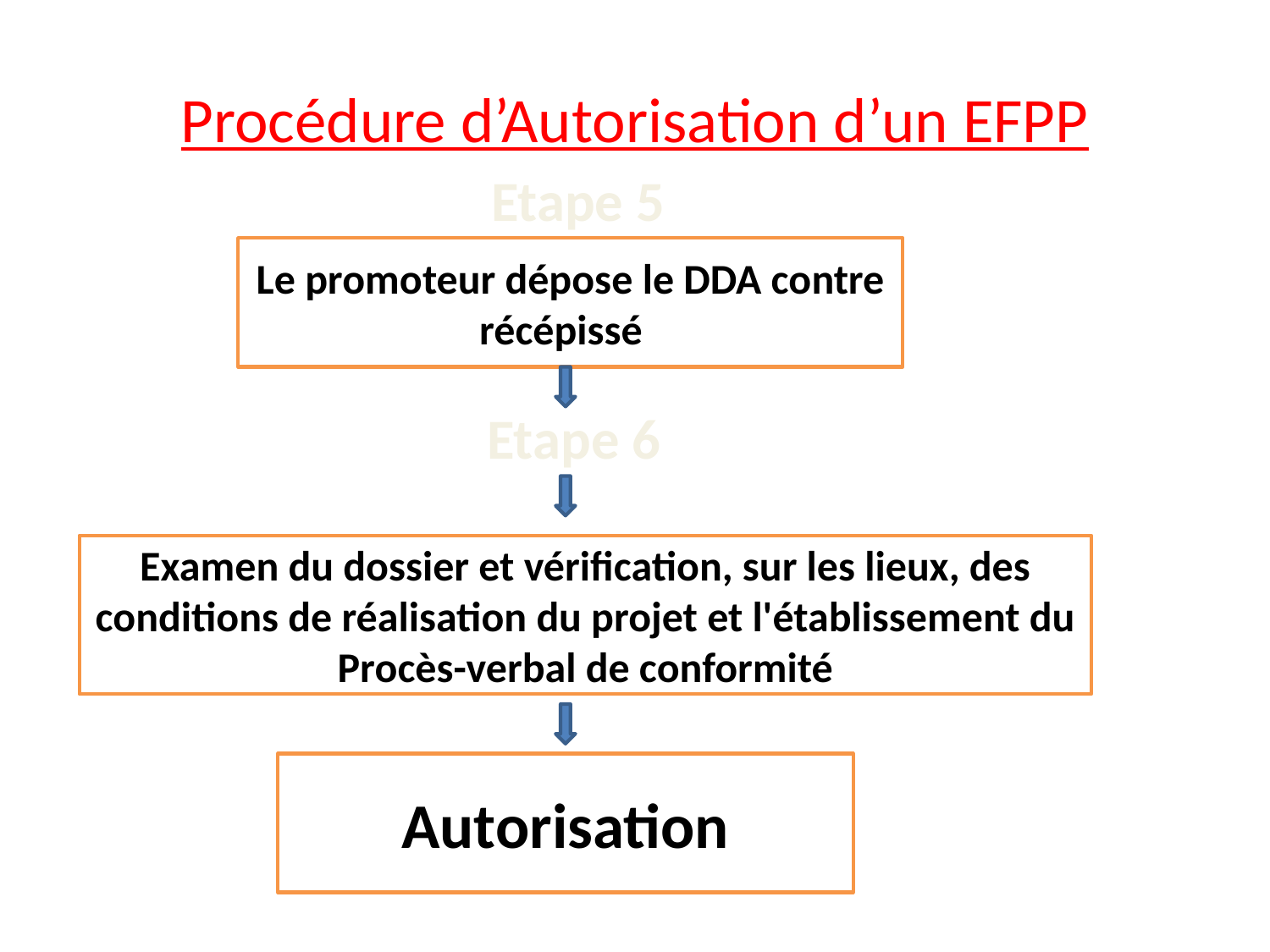

# Procédure d’Autorisation d’un EFPP
                                     Etape 5

Le promoteur dépose le DDA contre récépissé

   Etape 6

Examen du dossier et vérification, sur les lieux, des
conditions de réalisation du projet et l'établissement du Procès-verbal de conformité

Autorisation